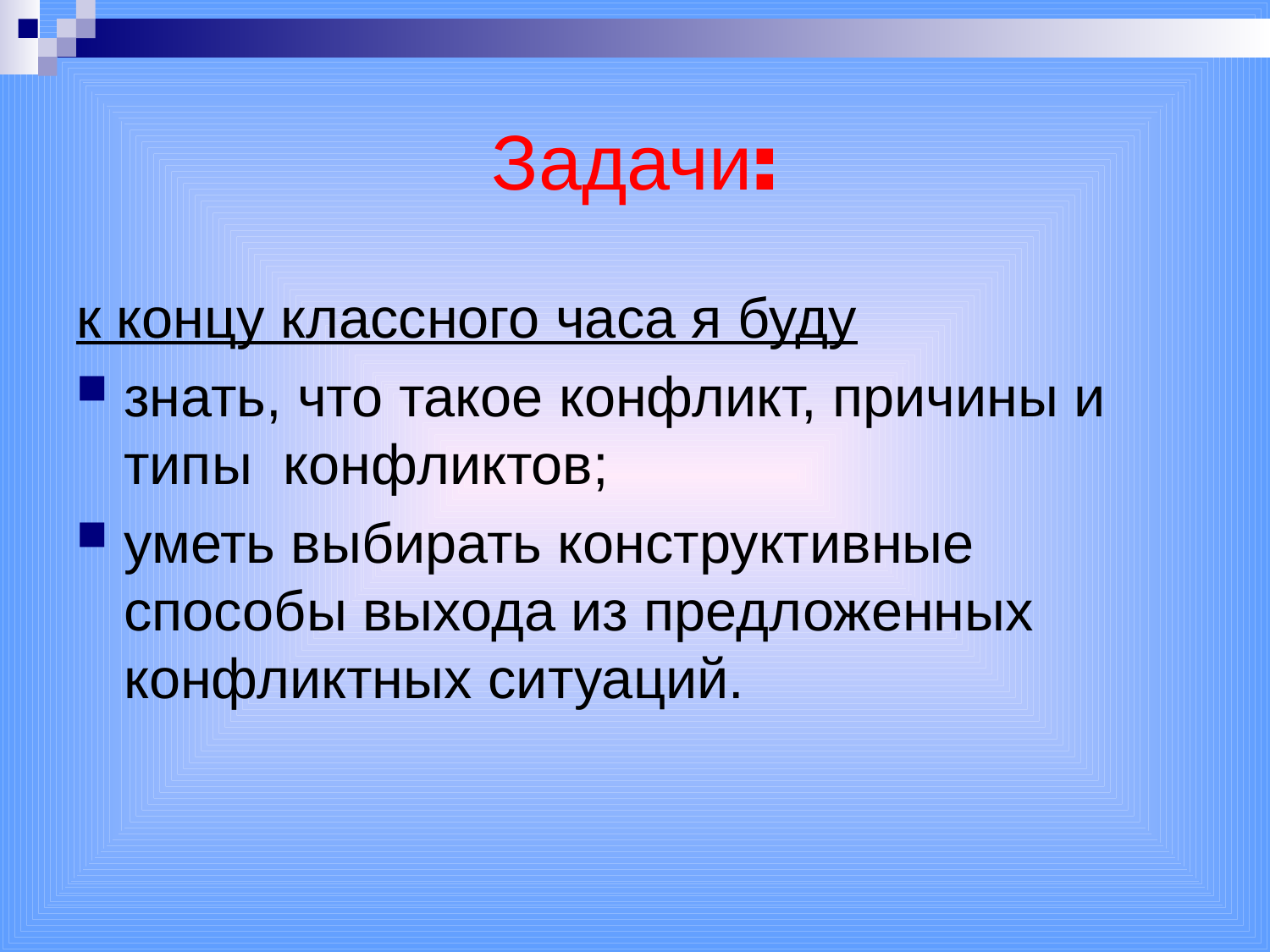

# Задачи:
к концу классного часа я буду
знать, что такое конфликт, причины и типы  конфликтов;
уметь выбирать конструктивные способы выхода из предложенных конфликтных ситуаций.